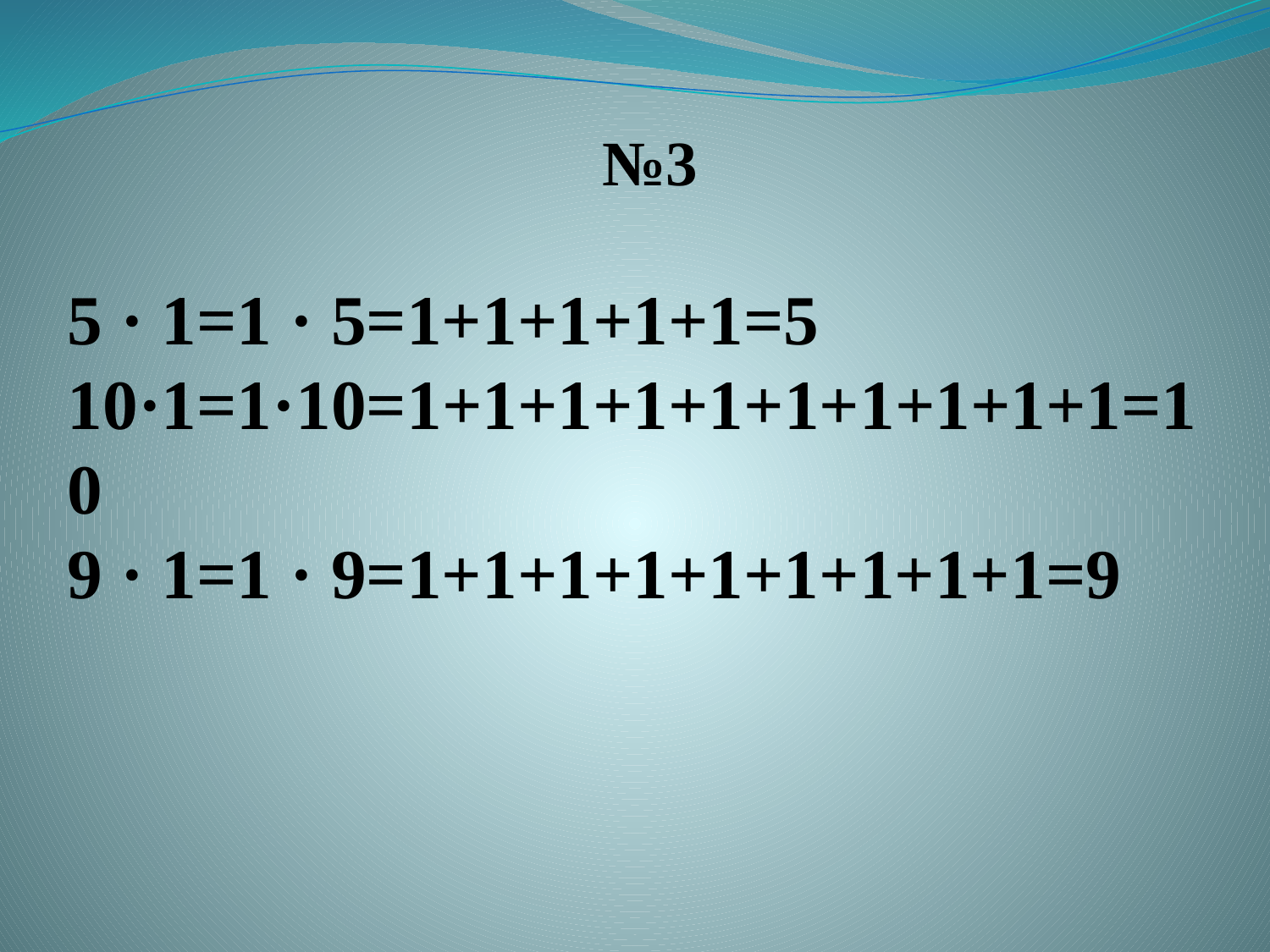

№3

5 · 1=1 · 5=1+1+1+1+1=5
10·1=1·10=1+1+1+1+1+1+1+1+1+1=10
9 · 1=1 · 9=1+1+1+1+1+1+1+1+1=9